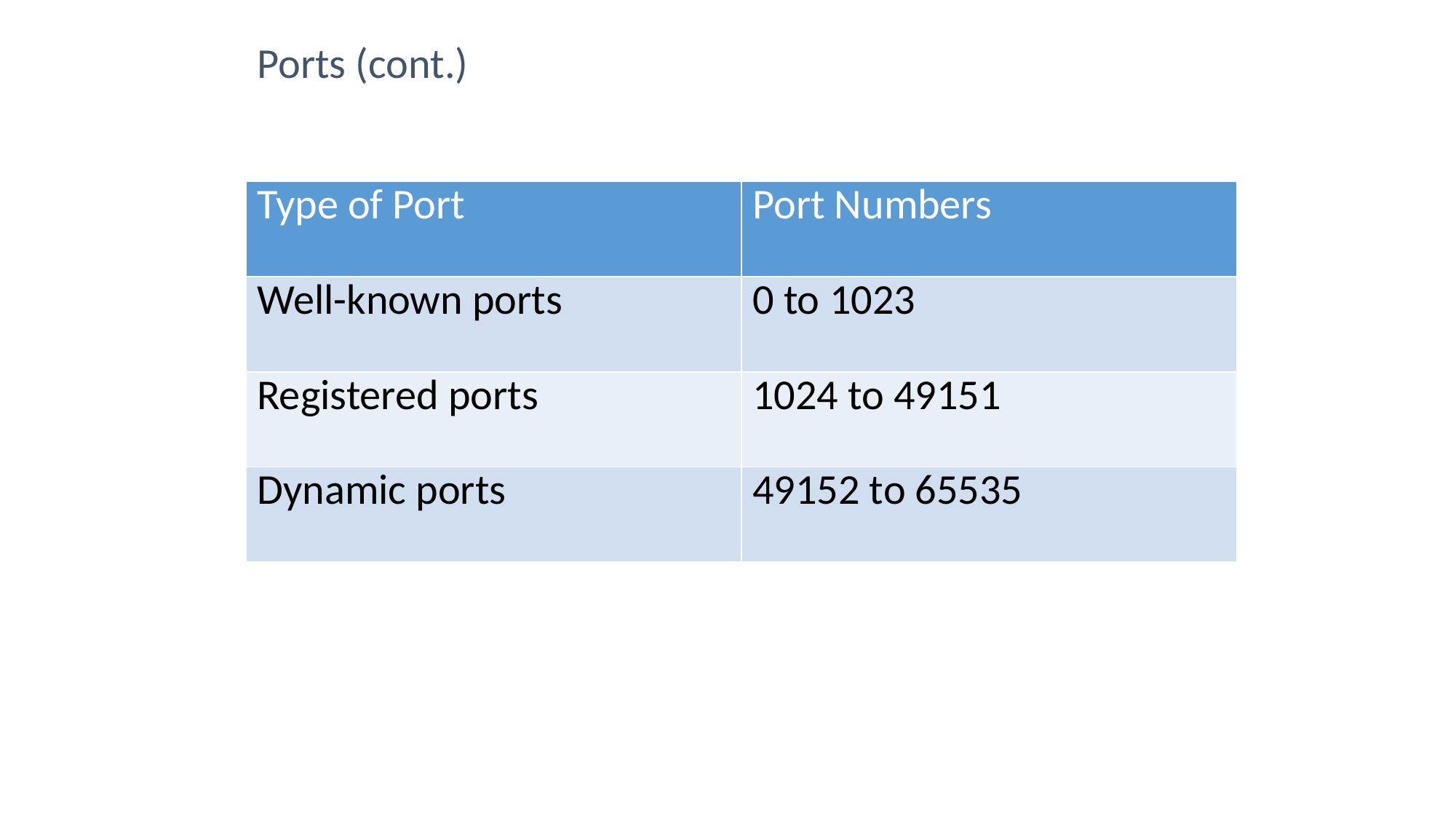

# Ports (cont.)
| Type of Port | Port Numbers |
| --- | --- |
| Well-known ports | 0 to 1023 |
| Registered ports | 1024 to 49151 |
| Dynamic ports | 49152 to 65535 |